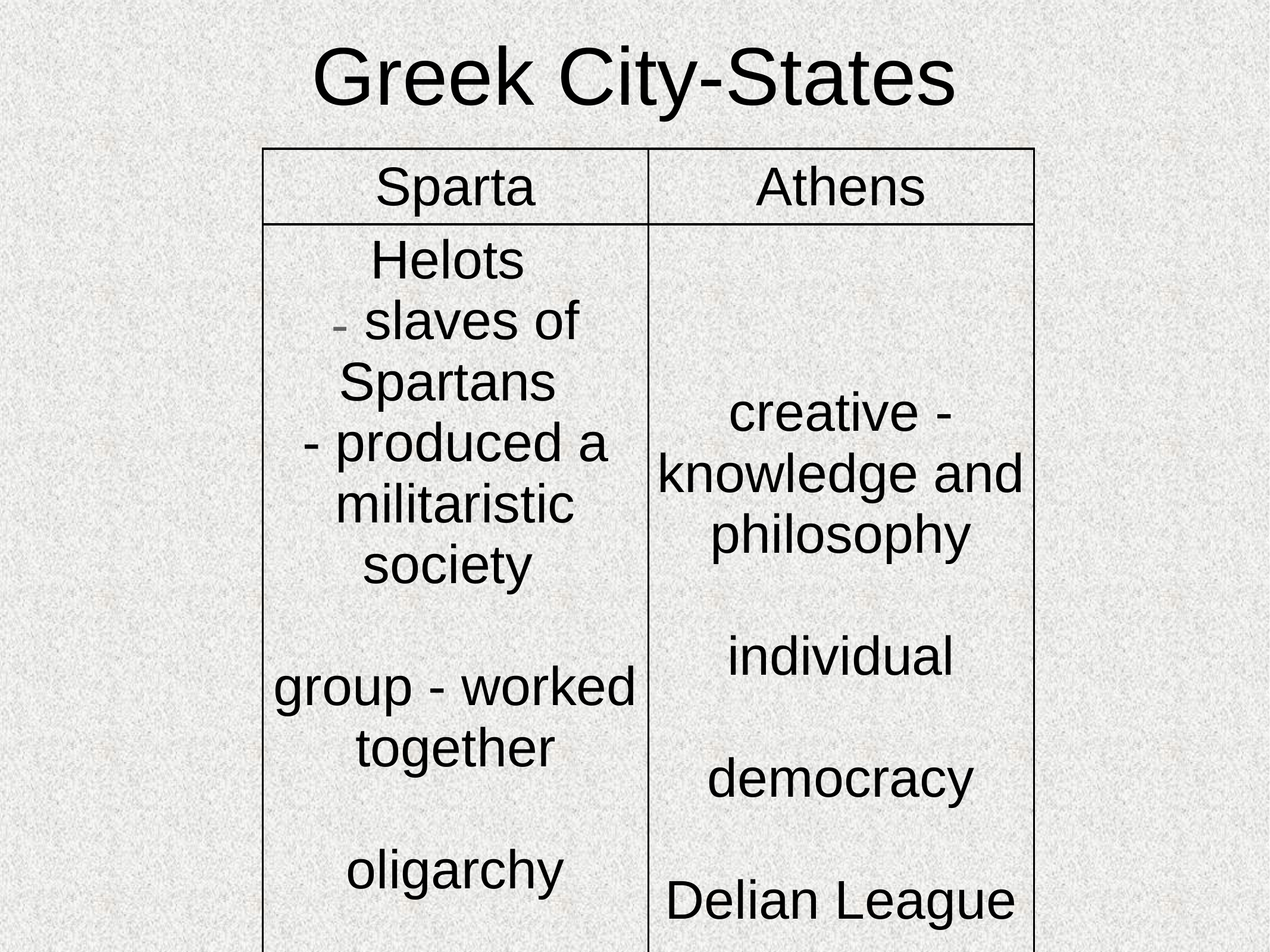

# Greek City-States
| Sparta | Athens |
| --- | --- |
| Helots slaves of Spartans - produced a militaristic society group - worked together oligarchy Peloponnesian League | creative - knowledge and philosophy individual democracy Delian League |